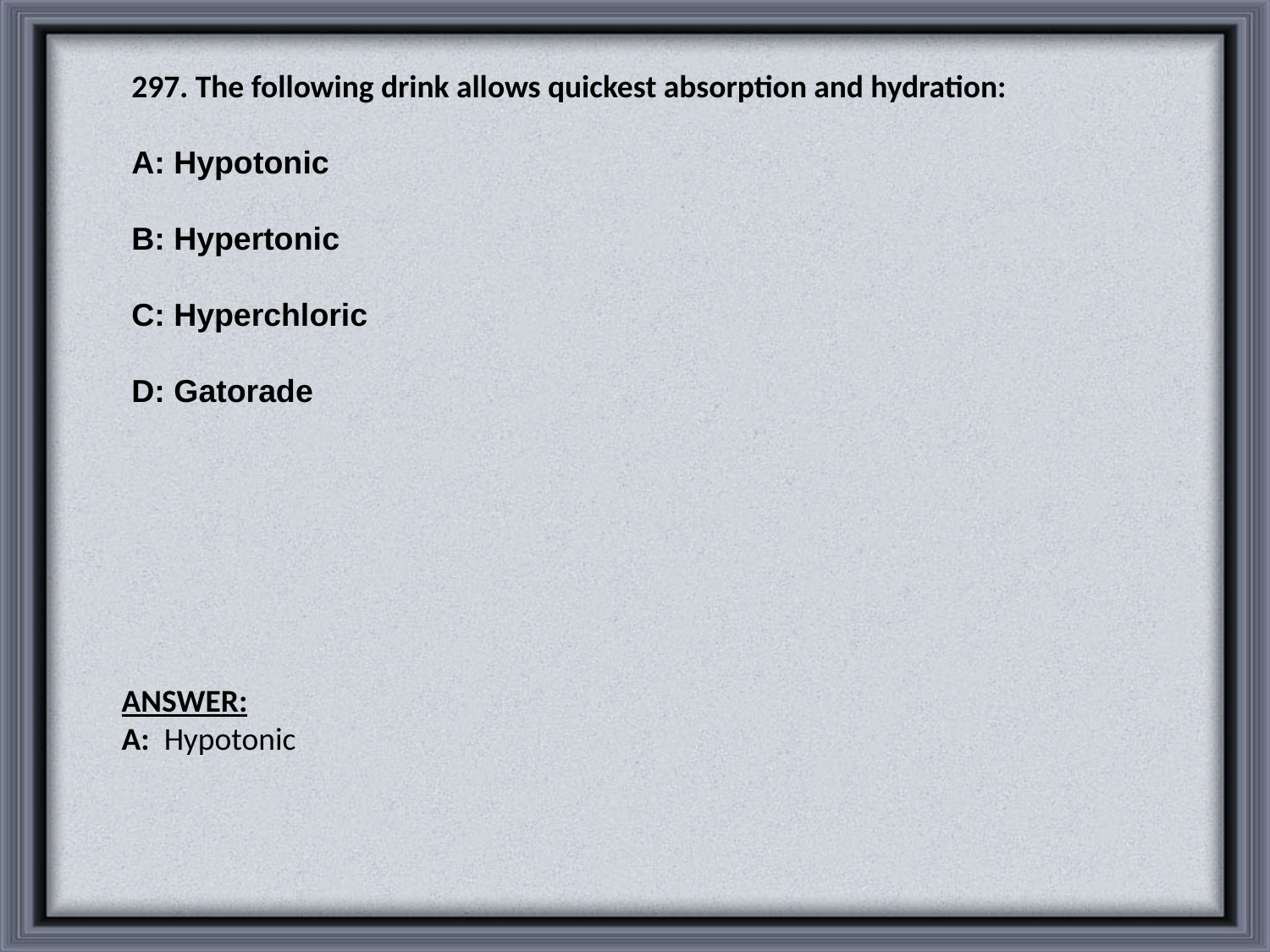

297. The following drink allows quickest absorption and hydration:

A: Hypotonic

B: Hypertonic

C: Hyperchloric

D: Gatorade

ANSWER:
A:  Hypotonic